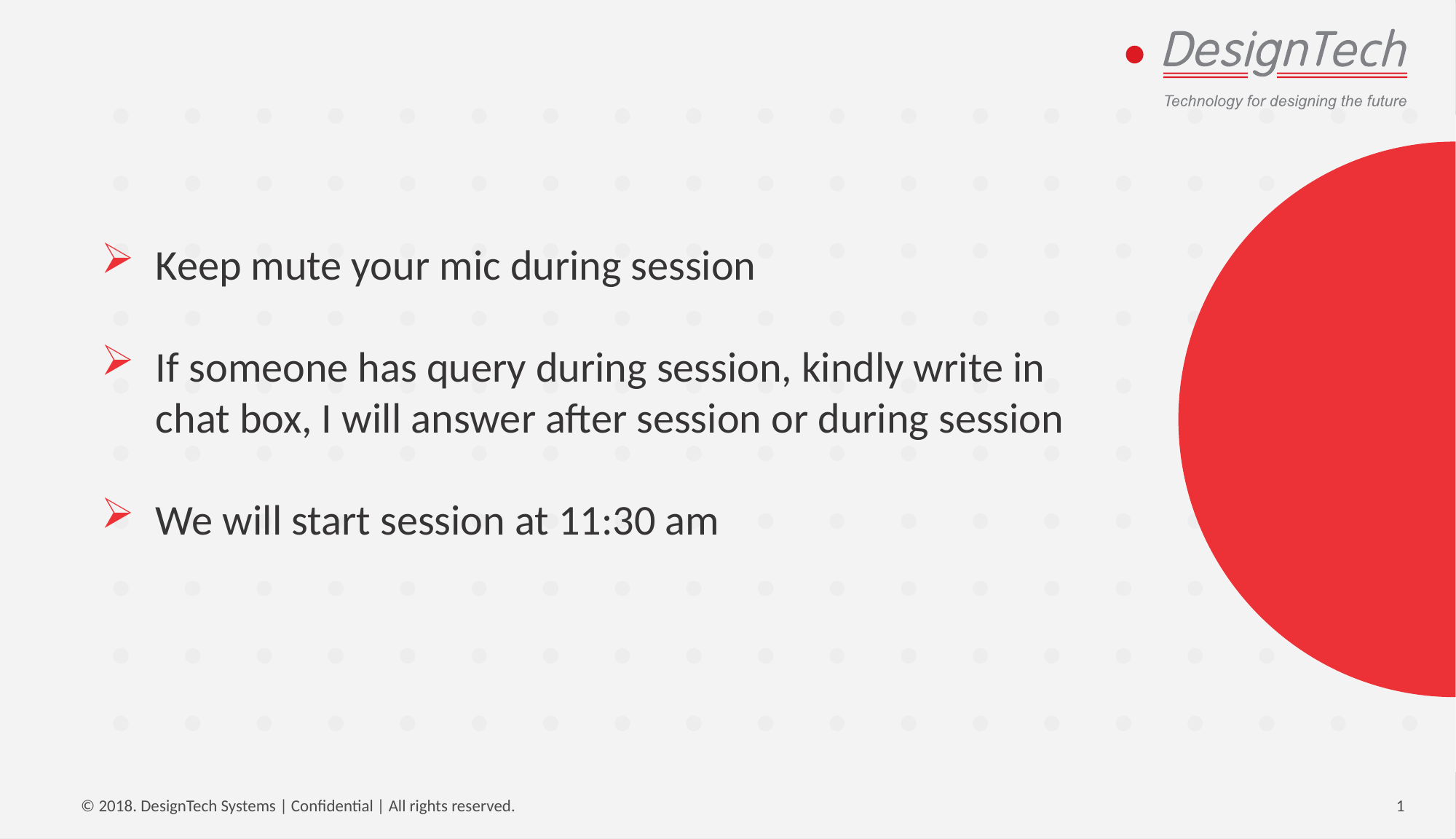

Keep mute your mic during session

If someone has query during session, kindly write in chat box, I will answer after session or during session

We will start session at 11:30 am

© 2018. DesignTech Systems | Confidential | All rights reserved.
1